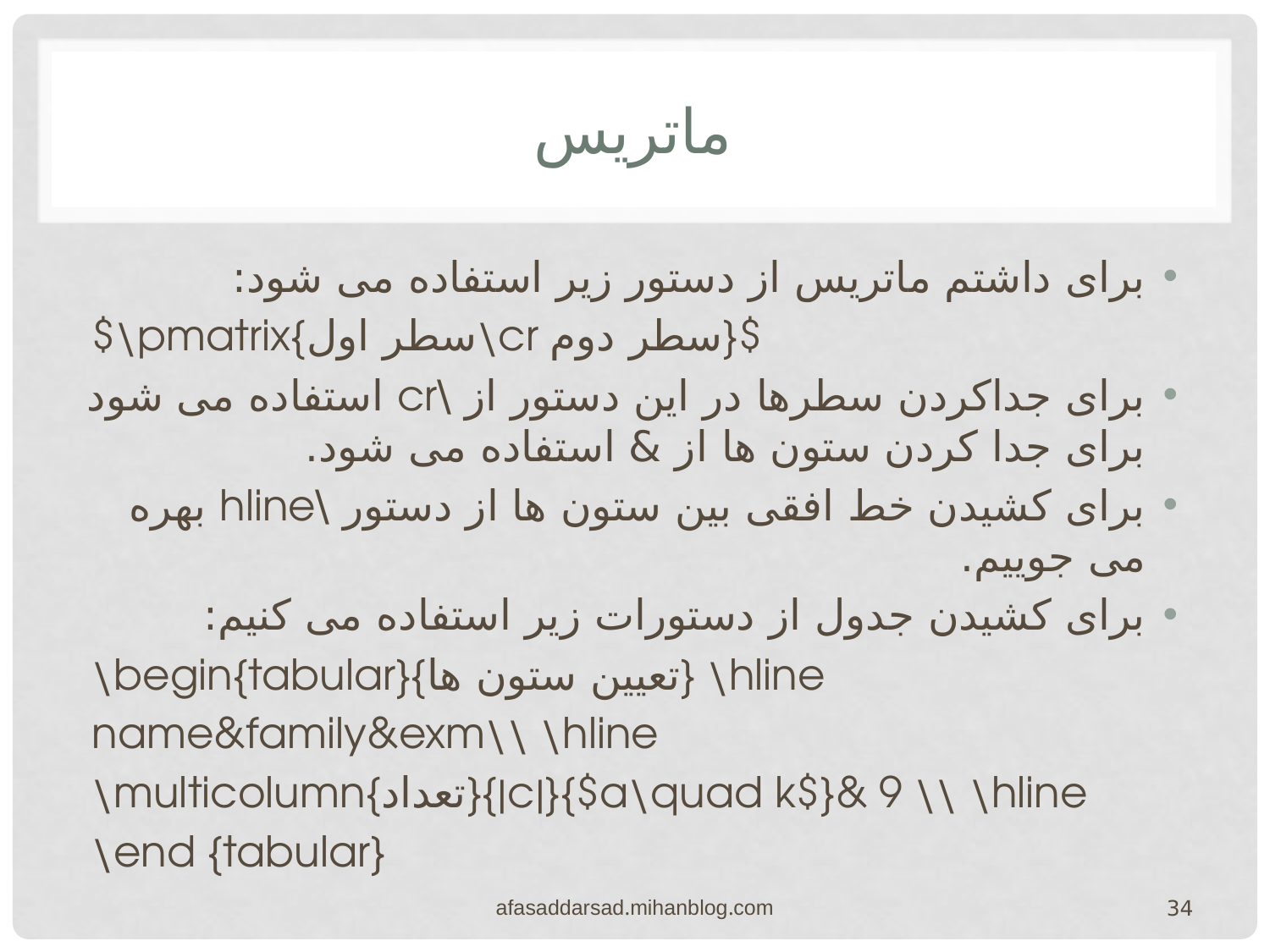

# ماتریس
برای داشتم ماتریس از دستور زیر استفاده می شود:
$\pmatrix{سطر اول\cr سطر دوم}$
برای جداکردن سطرها در این دستور از \cr استفاده می شود برای جدا کردن ستون ها از & استفاده می شود.
برای کشیدن خط افقی بین ستون ها از دستور \hline بهره می جوییم.
برای کشیدن جدول از دستورات زیر استفاده می کنیم:
\begin{tabular}{تعیین ستون ها} \hline
name&family&exm\\ \hline
\multicolumn{تعداد}{|c|}{$a\quad k$}& 9 \\ \hline
\end {tabular}

afasaddarsad.mihanblog.com
34